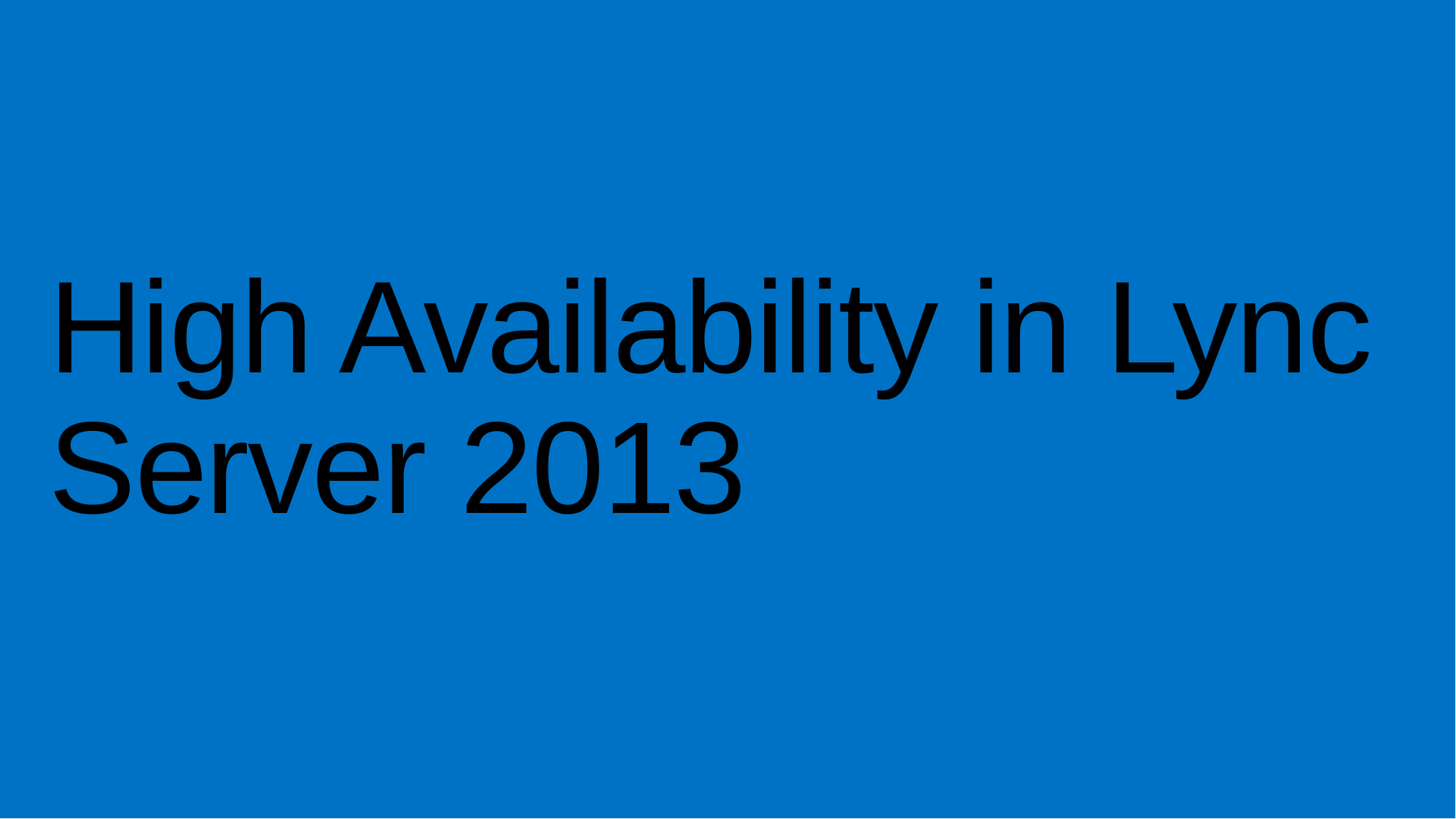

# High Availability in Lync Server 2013